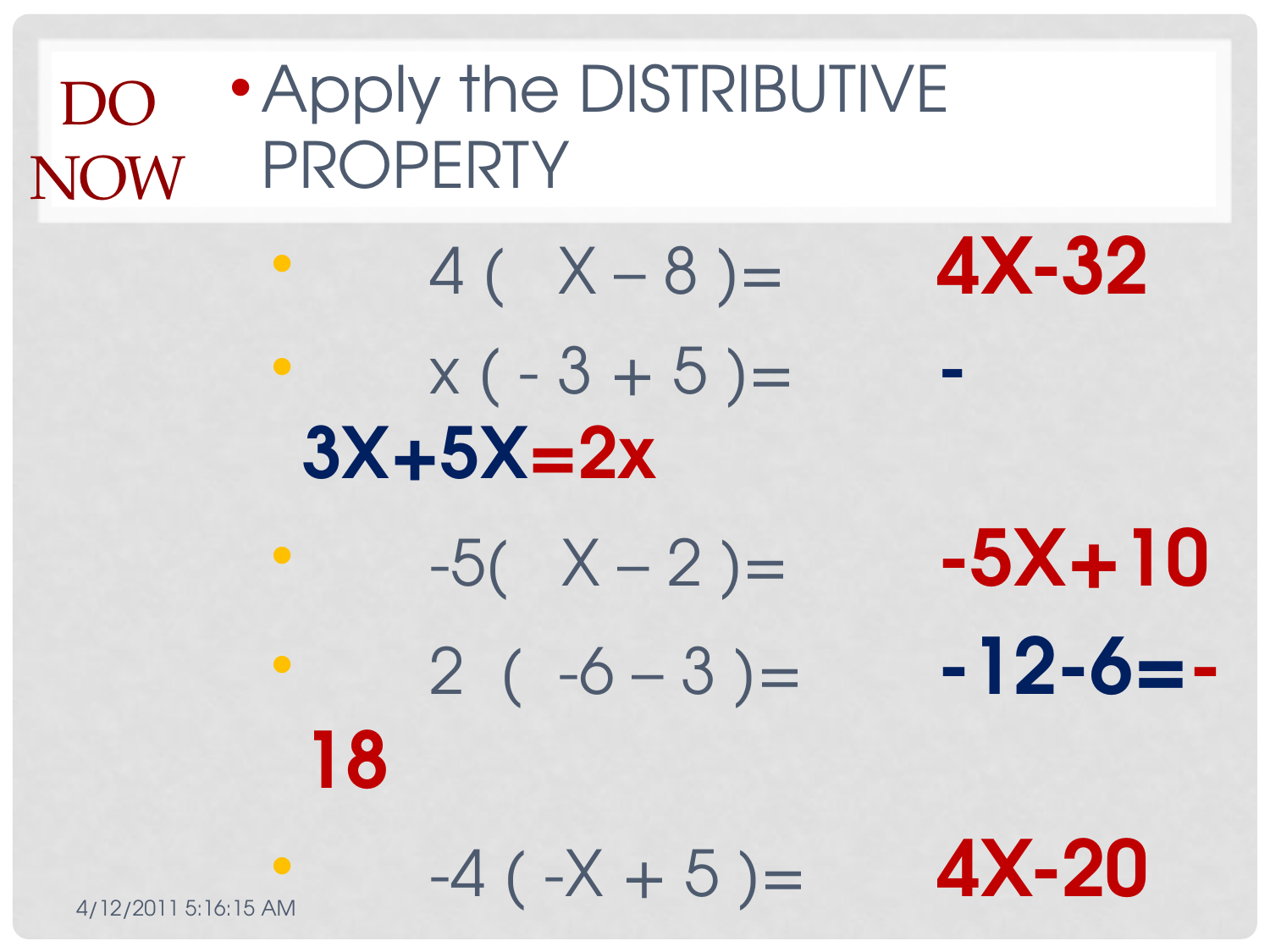

# Do now
Apply the DISTRIBUTIVE PROPERTY
 	4 (   X – 8 )=		4X-32
 	x ( - 3 + 5 )=		-3X+5X=2x
 	-5(   X – 2 )=		-5X+10
 	2  (  -6 – 3 )=		-12-6=-18
 	-4 ( -X + 5 )=		4X-20
4/12/2011 5:16:15 AM